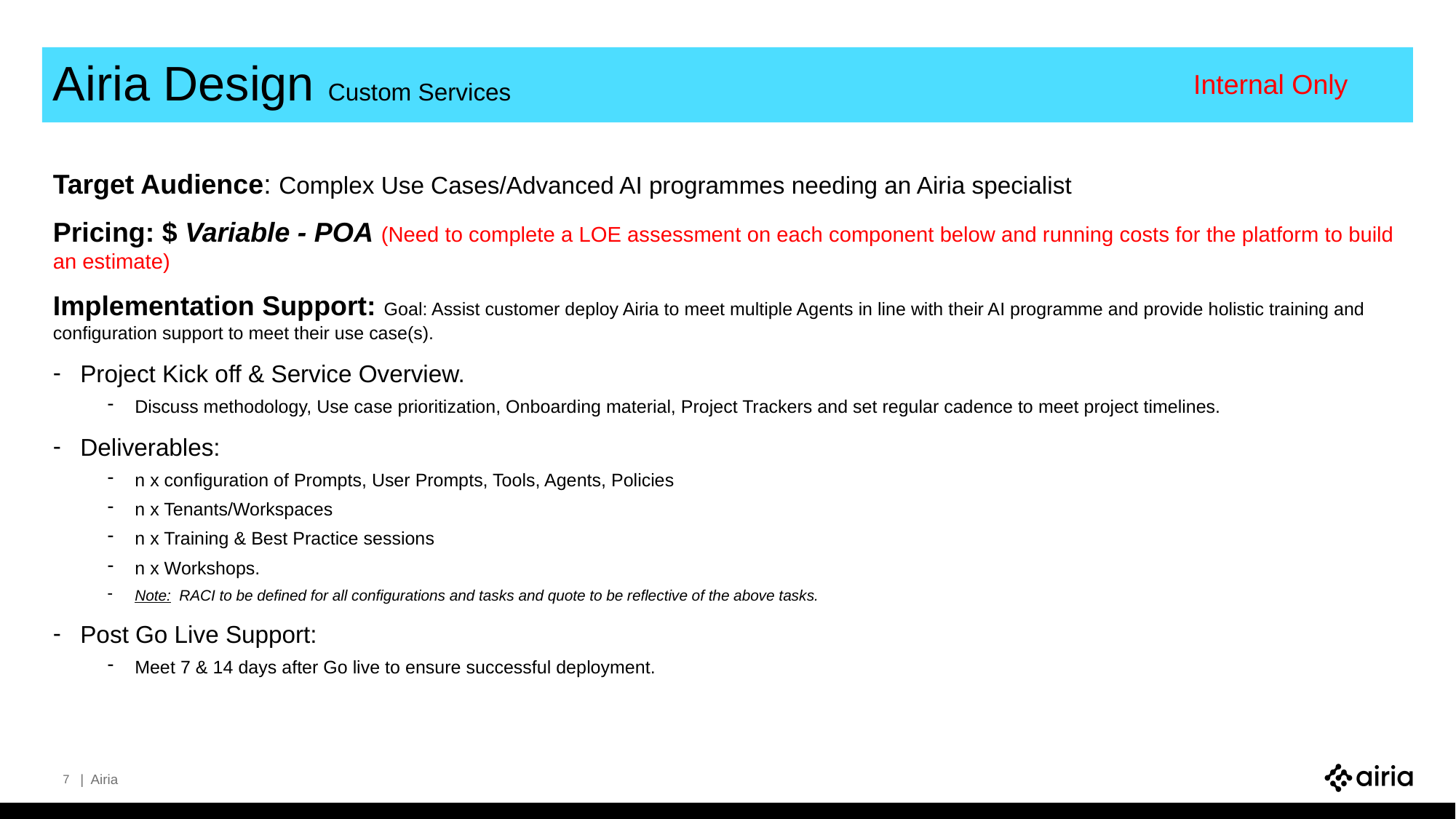

# Airia Design Custom Services
Internal Only
Target Audience: Complex Use Cases/Advanced AI programmes needing an Airia specialist
Pricing: $ Variable - POA (Need to complete a LOE assessment on each component below and running costs for the platform to build an estimate)
Implementation Support: Goal: Assist customer deploy Airia to meet multiple Agents in line with their AI programme and provide holistic training and configuration support to meet their use case(s).
Project Kick off & Service Overview.
Discuss methodology, Use case prioritization, Onboarding material, Project Trackers and set regular cadence to meet project timelines.
Deliverables:
n x configuration of Prompts, User Prompts, Tools, Agents, Policies
n x Tenants/Workspaces
n x Training & Best Practice sessions
n x Workshops.
Note:  RACI to be defined for all configurations and tasks and quote to be reflective of the above tasks.
Post Go Live Support:
Meet 7 & 14 days after Go live to ensure successful deployment.

7
|  Airia